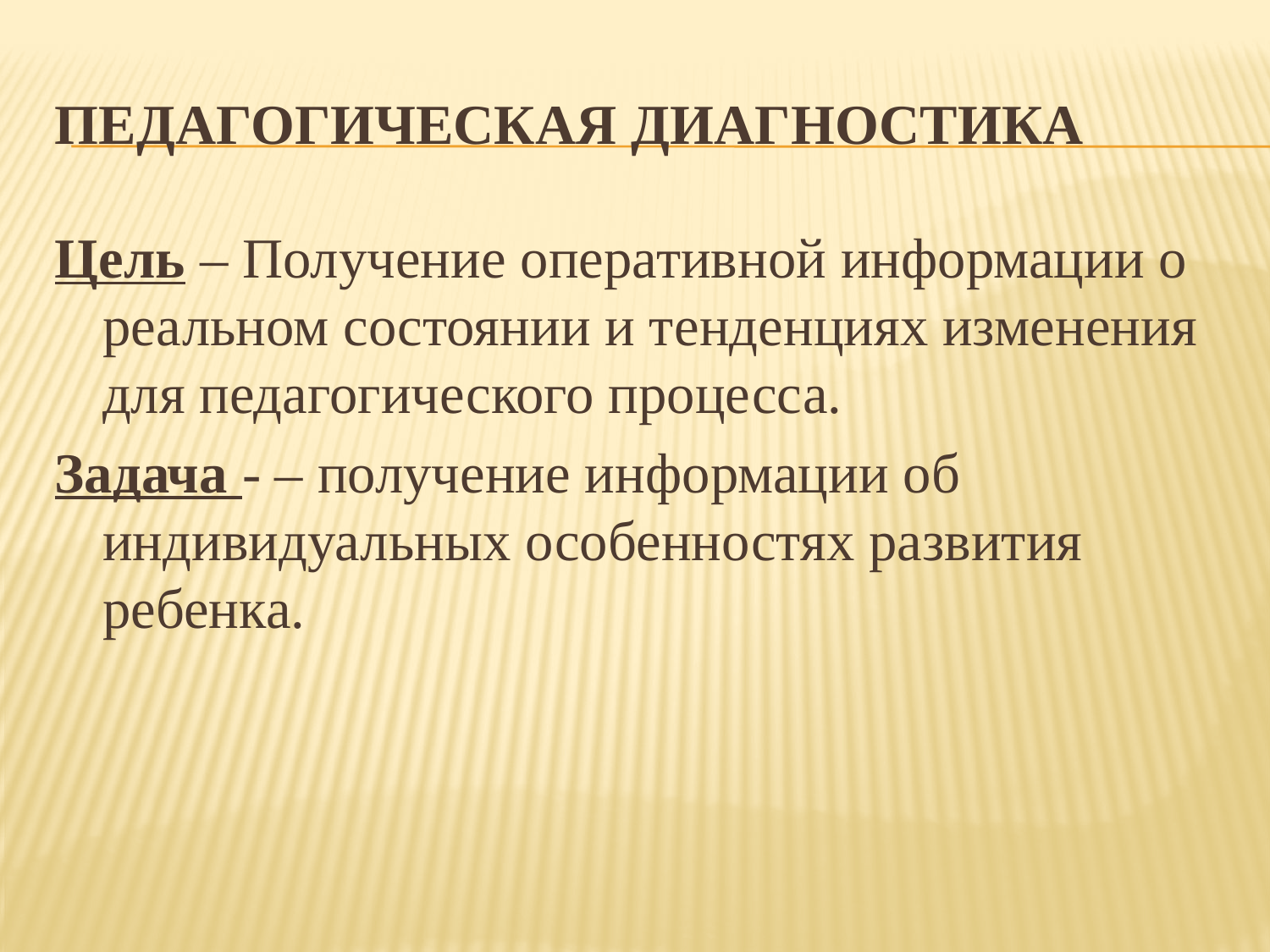

# Педагогическая диагностика
Цель – Получение оперативной информации о реальном состоянии и тенденциях изменения для педагогического процесса.
Задача - – получение информации об индивидуальных особенностях развития ребенка.